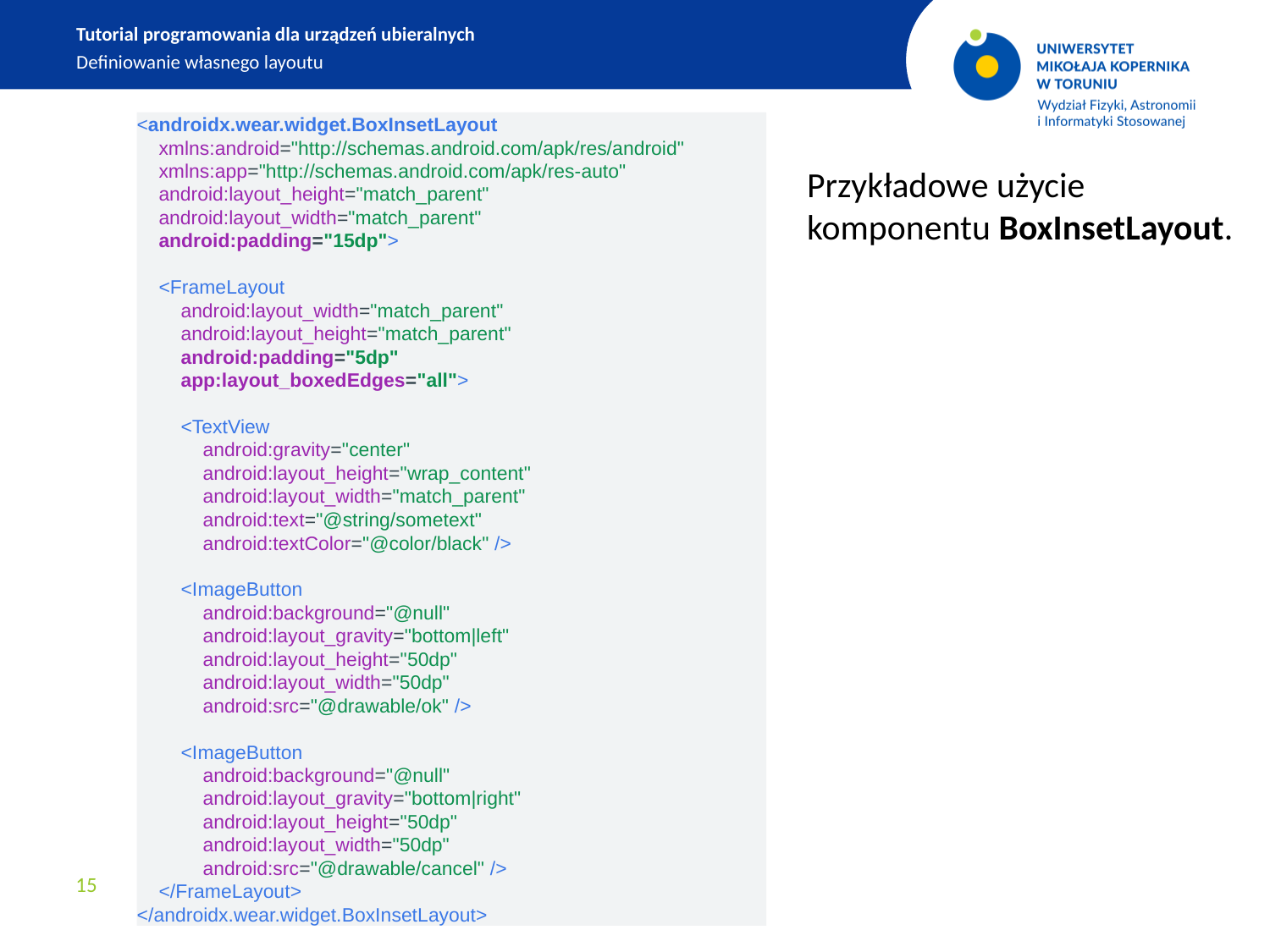

Tutorial programowania dla urządzeń ubieralnych

Definiowanie własnego layoutu
<androidx.wear.widget.BoxInsetLayout
    xmlns:android="http://schemas.android.com/apk/res/android"
    xmlns:app="http://schemas.android.com/apk/res-auto"
    android:layout_height="match_parent"
    android:layout_width="match_parent"
    android:padding="15dp">
    <FrameLayout
        android:layout_width="match_parent"
        android:layout_height="match_parent"
        android:padding="5dp"
        app:layout_boxedEdges="all">
        <TextView
            android:gravity="center"
            android:layout_height="wrap_content"
            android:layout_width="match_parent"
            android:text="@string/sometext"
            android:textColor="@color/black" />
        <ImageButton
            android:background="@null"
            android:layout_gravity="bottom|left"
            android:layout_height="50dp"
            android:layout_width="50dp"
            android:src="@drawable/ok" />
        <ImageButton
            android:background="@null"
            android:layout_gravity="bottom|right"
            android:layout_height="50dp"
            android:layout_width="50dp"
            android:src="@drawable/cancel" />
    </FrameLayout>
</androidx.wear.widget.BoxInsetLayout>
Przykładowe użycie komponentu BoxInsetLayout.